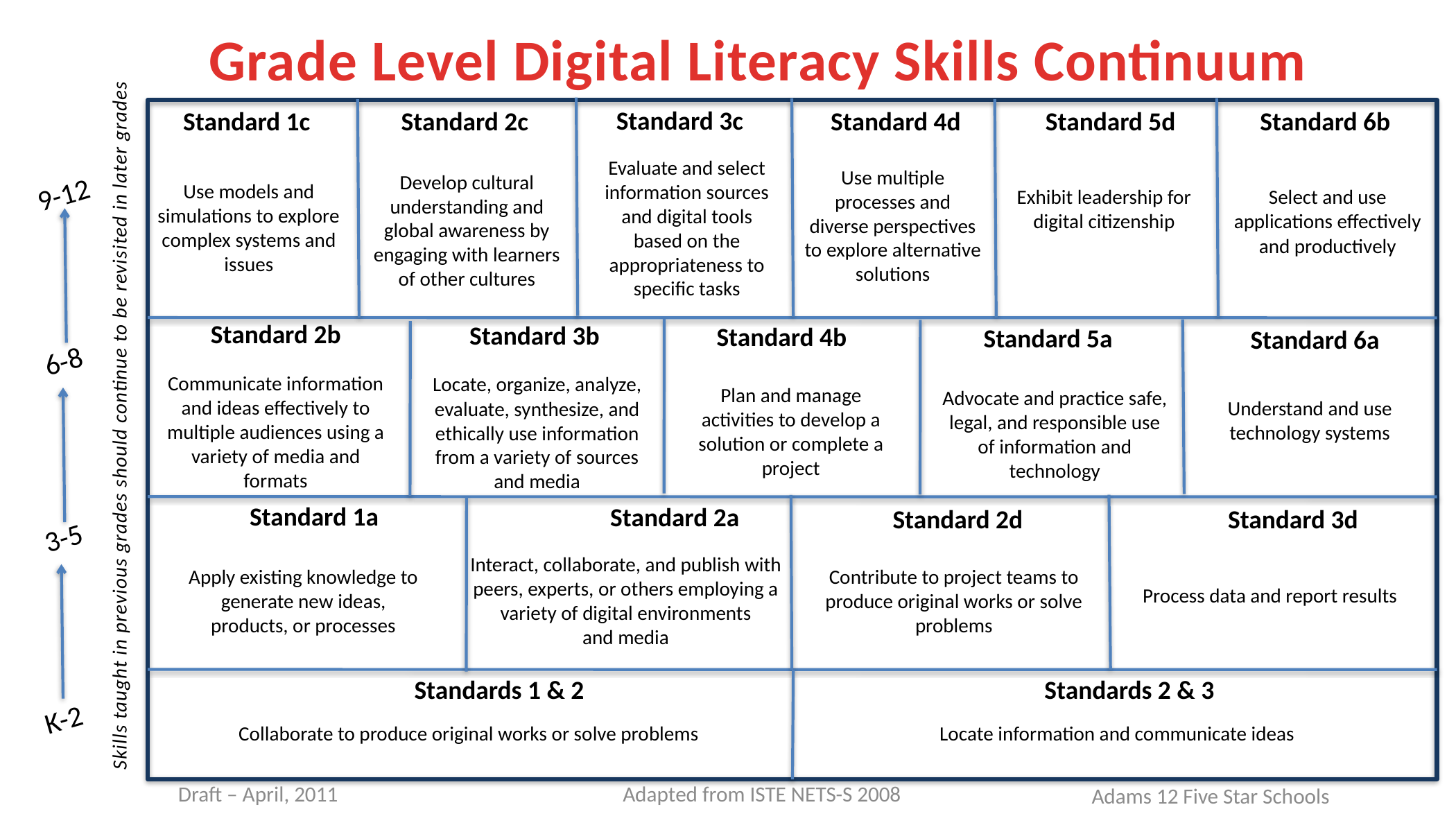

Grade Level Digital Literacy Skills Continuum
Standard 3c

Standard 1c
Standard 2c
Standard 4d
Standard 5d
Standard 6b
Evaluate and select information sources and digital tools based on the appropriateness to specific tasks
Use multiple processes and diverse perspectives to explore alternative solutions
Develop cultural understanding and global awareness by engaging with learners of other cultures
9-12
Use models and simulations to explore complex systems and issues
Exhibit leadership for digital citizenship
Select and use applications effectively and productively
Standard 2b
Standard 3b
Standard 4b
Standard 5a
Standard 6a
6-8
Locate, organize, analyze, evaluate, synthesize, and ethically use information from a variety of sources and media
Communicate information and ideas effectively to multiple audiences using a variety of media and formats
Plan and manage activities to develop a solution or complete a project
Advocate and practice safe, legal, and responsible use of information and technology
Understand and use technology systems
Skills taught in previous grades should continue to be revisited in later grades
Standard 1a
Standard 2a
Standard 2d
Standard 3d
3-5
Interact, collaborate, and publish with peers, experts, or others employing a variety of digital environments
and media
Apply existing knowledge to generate new ideas, products, or processes
Contribute to project teams to produce original works or solve problems
Process data and report results
Standards 1 & 2
Standards 2 & 3
K-2
Collaborate to produce original works or solve problems
Locate information and communicate ideas
Draft – April, 2011
Adapted from ISTE NETS-S 2008
Adams 12 Five Star Schools